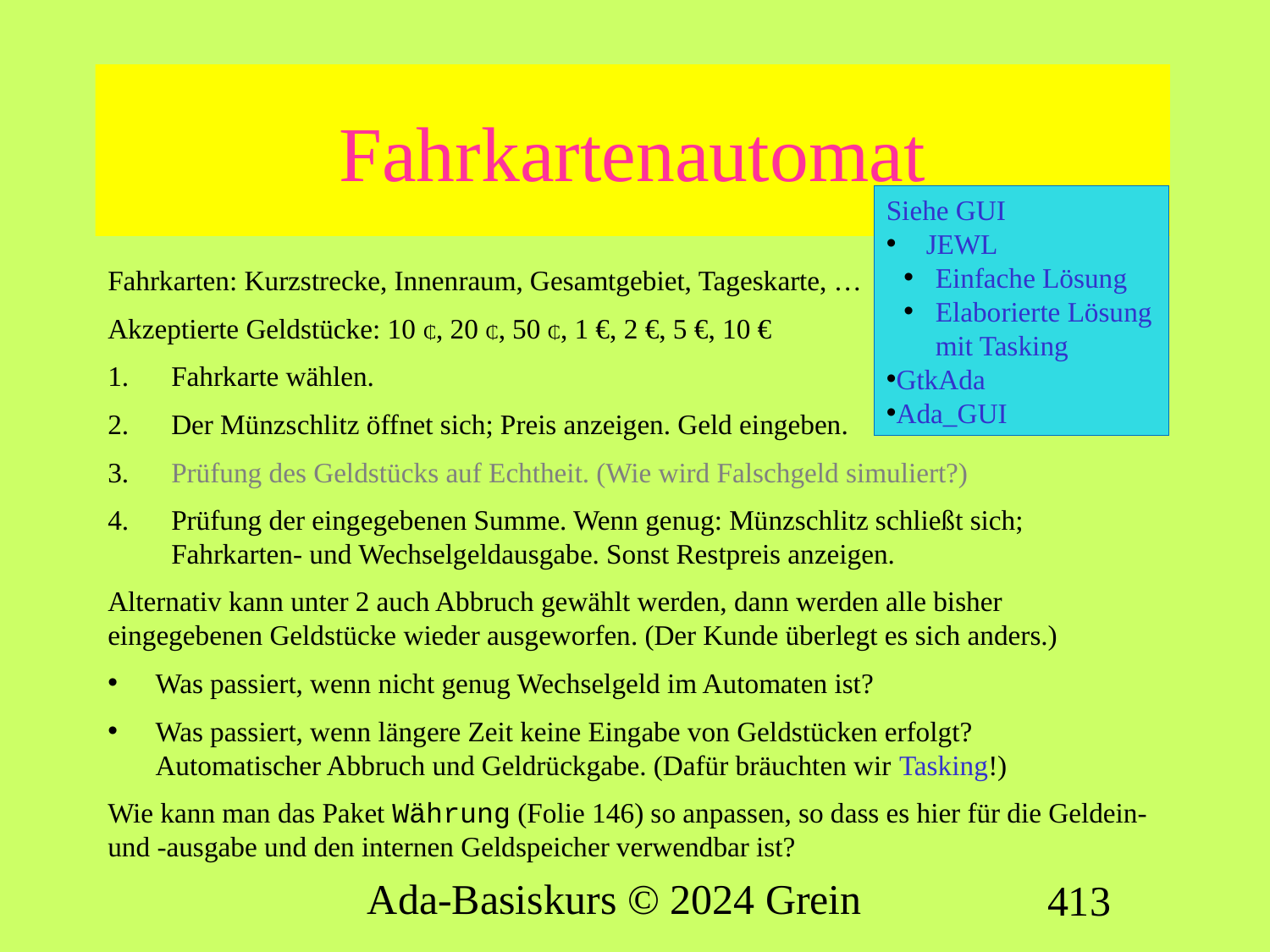

# Fahrkartenautomat
Siehe GUI
JEWL
Einfache Lösung
Elaborierte Lösung mit Tasking
GtkAda
Ada_GUI
Fahrkarten: Kurzstrecke, Innenraum, Gesamtgebiet, Tageskarte, …
Akzeptierte Geldstücke: 10 ₵, 20 ₵, 50 ₵, 1 €, 2 €, 5 €, 10 €
Fahrkarte wählen.
Der Münzschlitz öffnet sich; Preis anzeigen. Geld eingeben.
Prüfung des Geldstücks auf Echtheit. (Wie wird Falschgeld simuliert?)
Prüfung der eingegebenen Summe. Wenn genug: Münzschlitz schließt sich; Fahrkarten- und Wechselgeldausgabe. Sonst Restpreis anzeigen.
Alternativ kann unter 2 auch Abbruch gewählt werden, dann werden alle bisher eingegebenen Geldstücke wieder ausgeworfen. (Der Kunde überlegt es sich anders.)
Was passiert, wenn nicht genug Wechselgeld im Automaten ist?
Was passiert, wenn längere Zeit keine Eingabe von Geldstücken erfolgt?
Automatischer Abbruch und Geldrückgabe. (Dafür bräuchten wir Tasking!)
Wie kann man das Paket Währung (Folie 146) so anpassen, so dass es hier für die Geldein- und -ausgabe und den internen Geldspeicher verwendbar ist?
Ada-Basiskurs © 2024 Grein
413